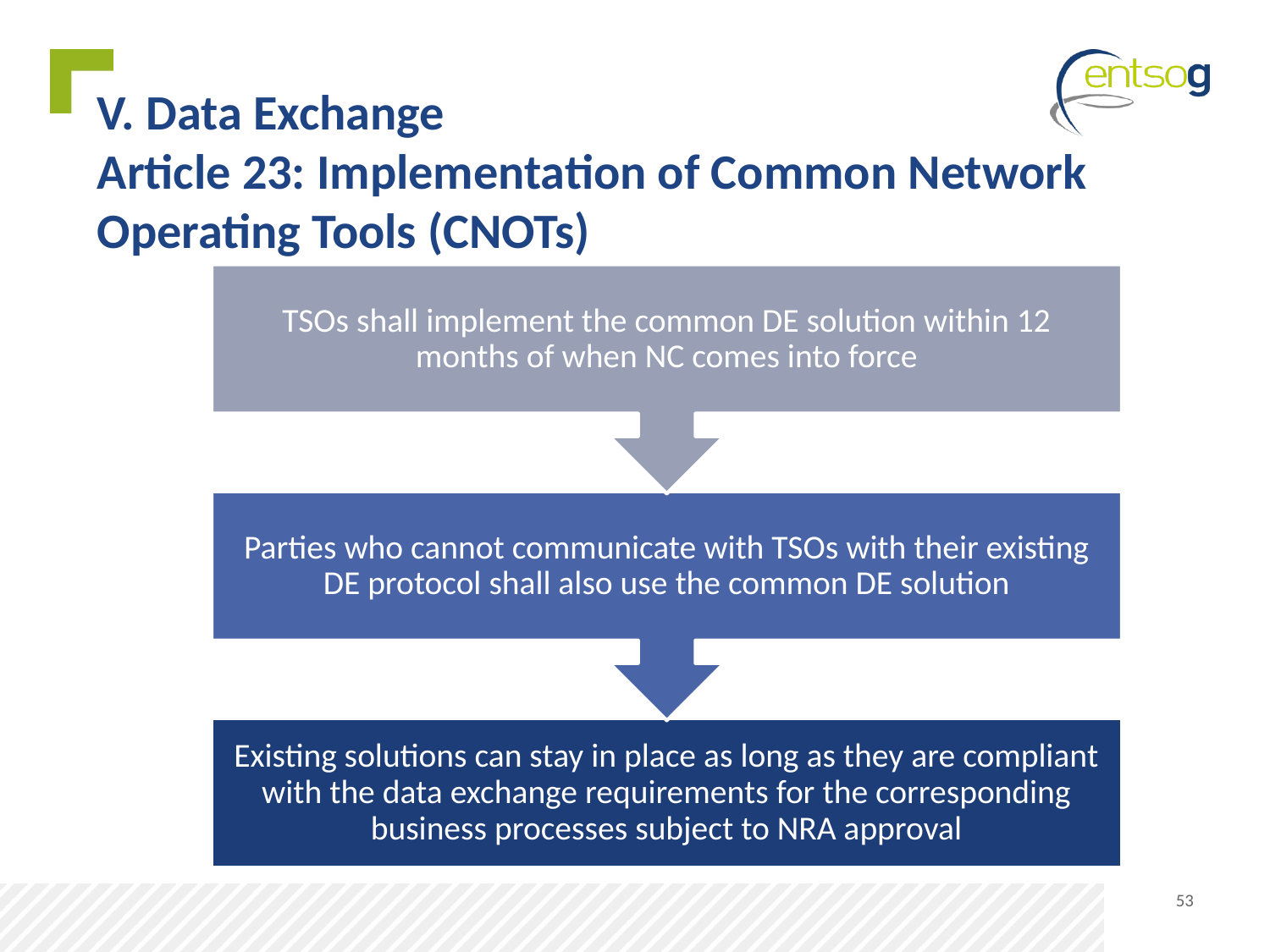

# V. Data Exchange Article 23: Implementation of Common Network Operating Tools (CNOTs)
Existing solutions can stay in place as long as they are compliant with the data exchange requirements for the corresponding business processes subject to NRA approval
Parties who cannot communicate with TSOs with their existing DE protocol shall also use the common DE solution
TSOs shall implement the common DE solution within 12 months of when NC comes into force
53